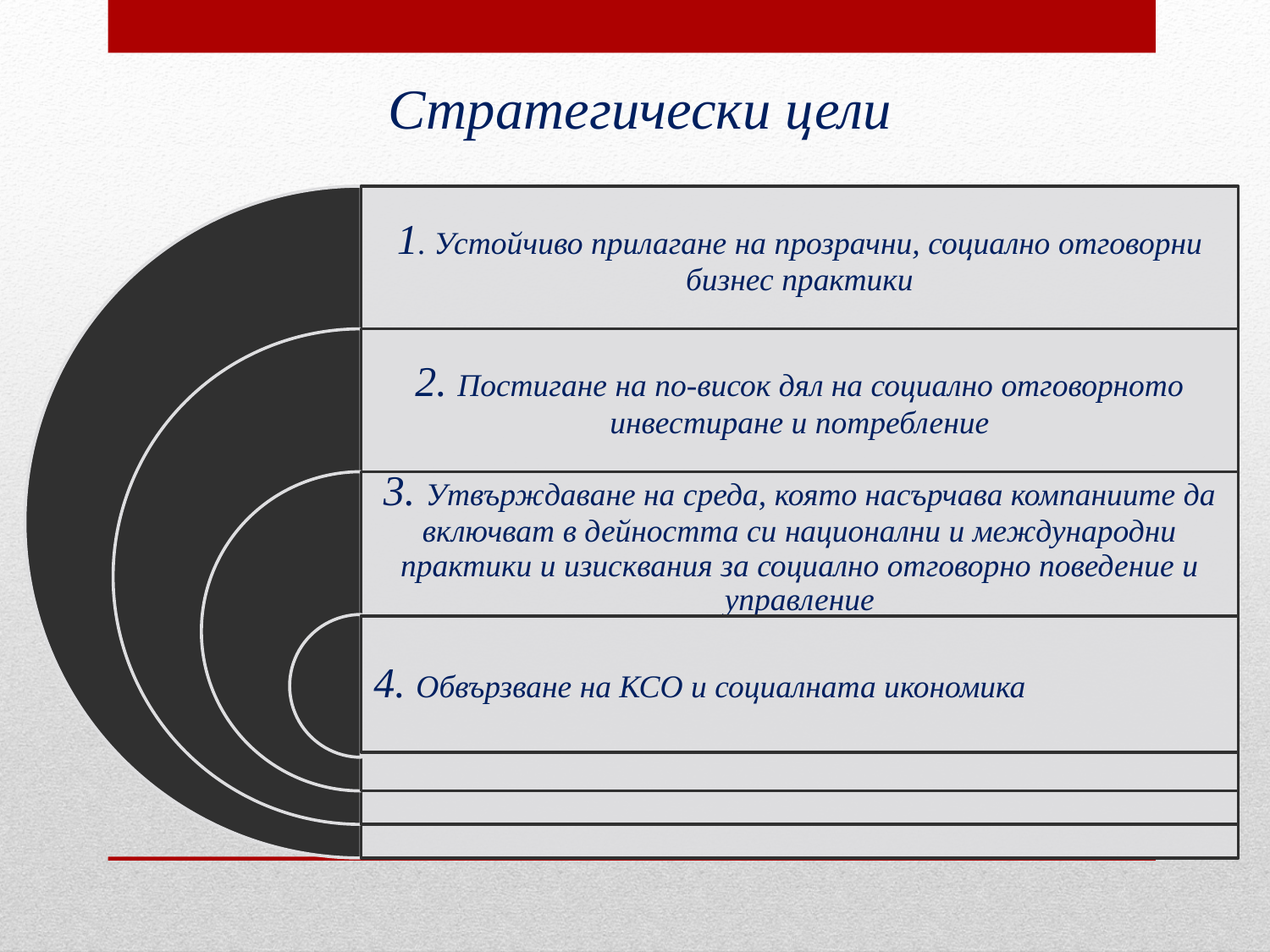

Стратегически цели
1. Устойчиво прилагане на прозрачни, социално отговорни бизнес практики
2. Постигане на по-висок дял на социално отговорното инвестиране и потребление
3. Утвърждаване на среда, която насърчава компаниите да включват в дейността си национални и международни практики и изисквания за социално отговорно поведение и управление
4. Обвързване на КСО и социалната икономика